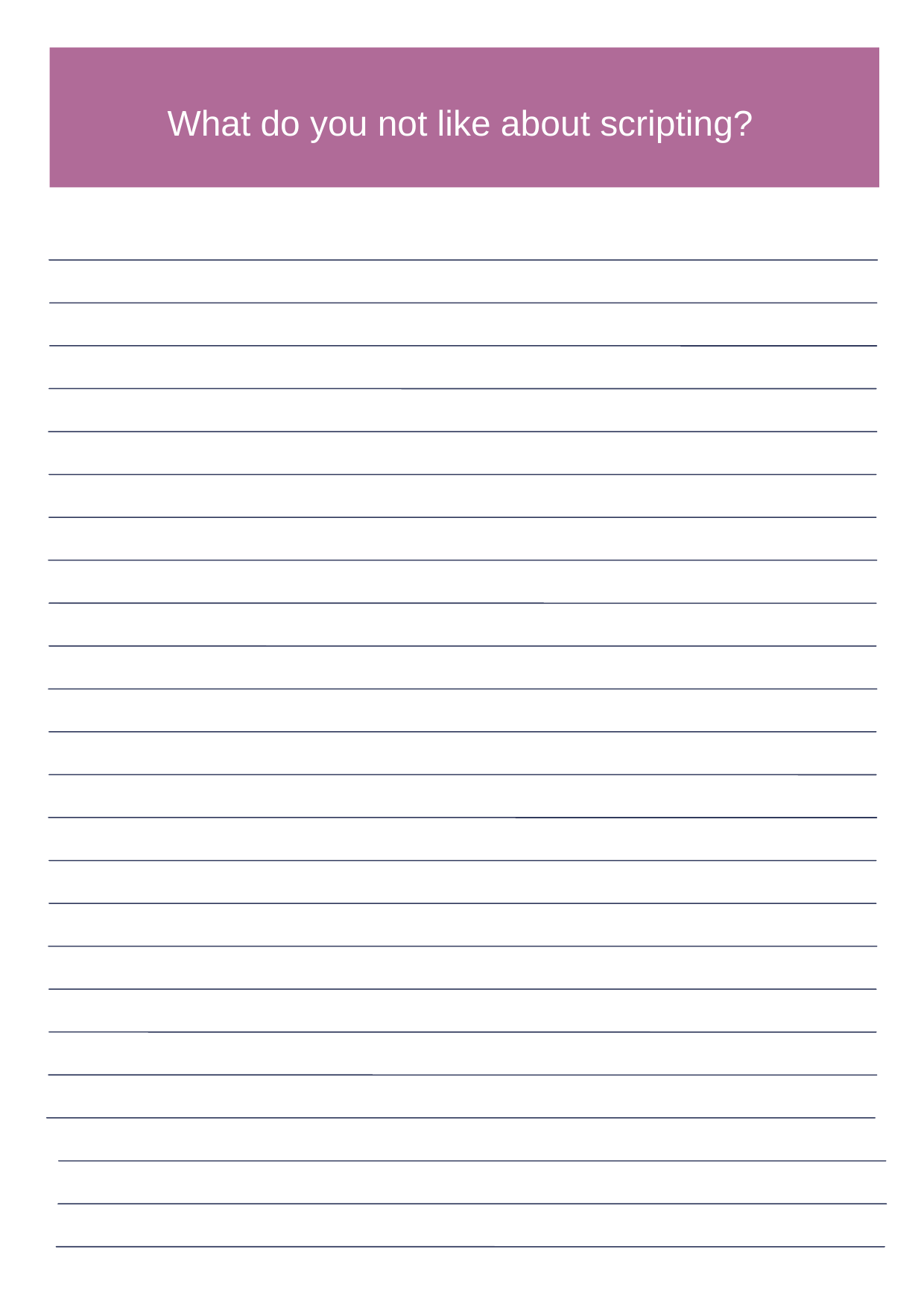

What do you not like about scripting?